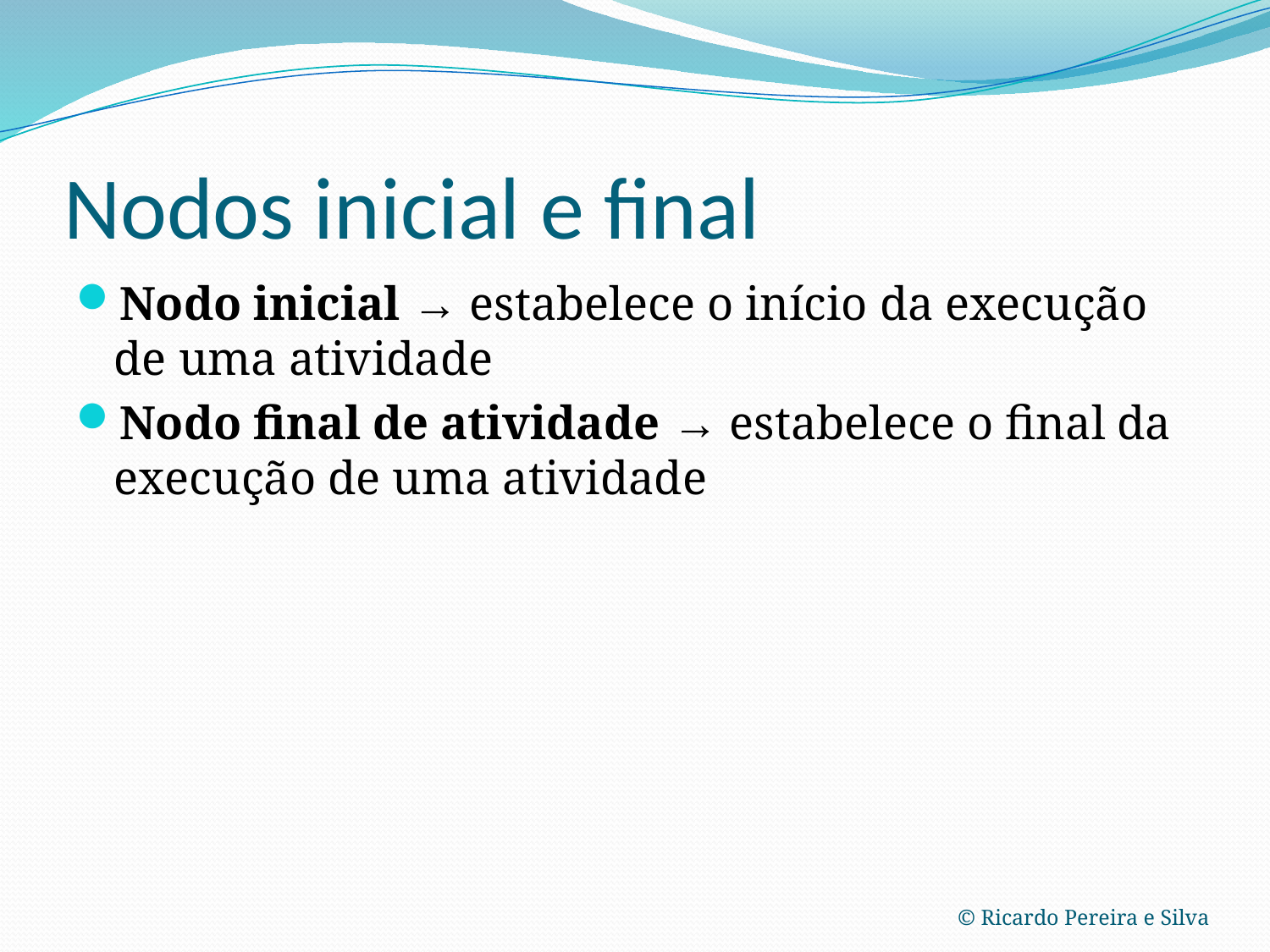

# Nodos inicial e final
Nodo inicial → estabelece o início da execução de uma atividade
Nodo final de atividade → estabelece o final da execução de uma atividade
© Ricardo Pereira e Silva